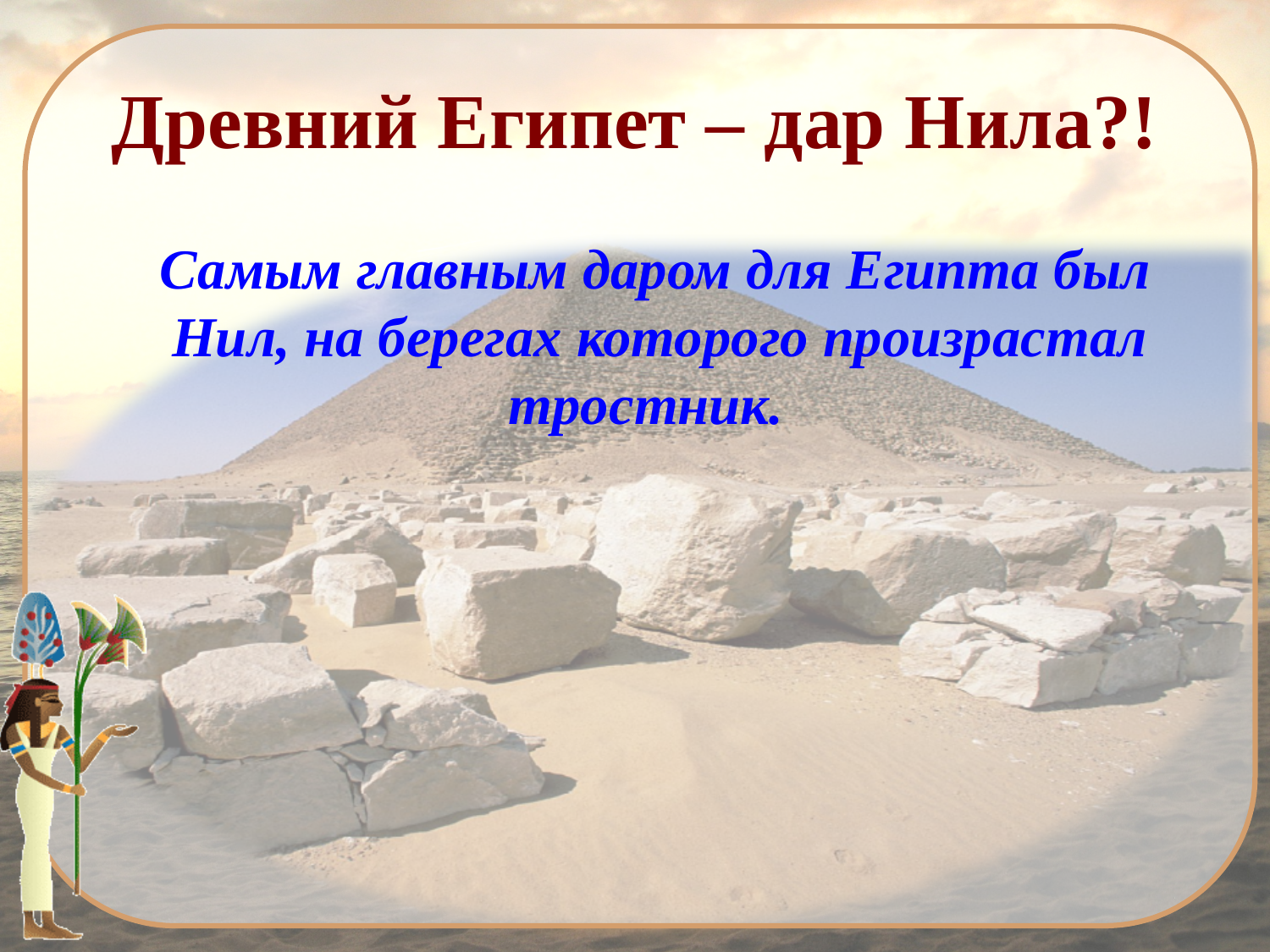

Древний Египет – дар Нила?!
   Самым главным даром для Египта был Нил, на берегах которого произрастал тростник.